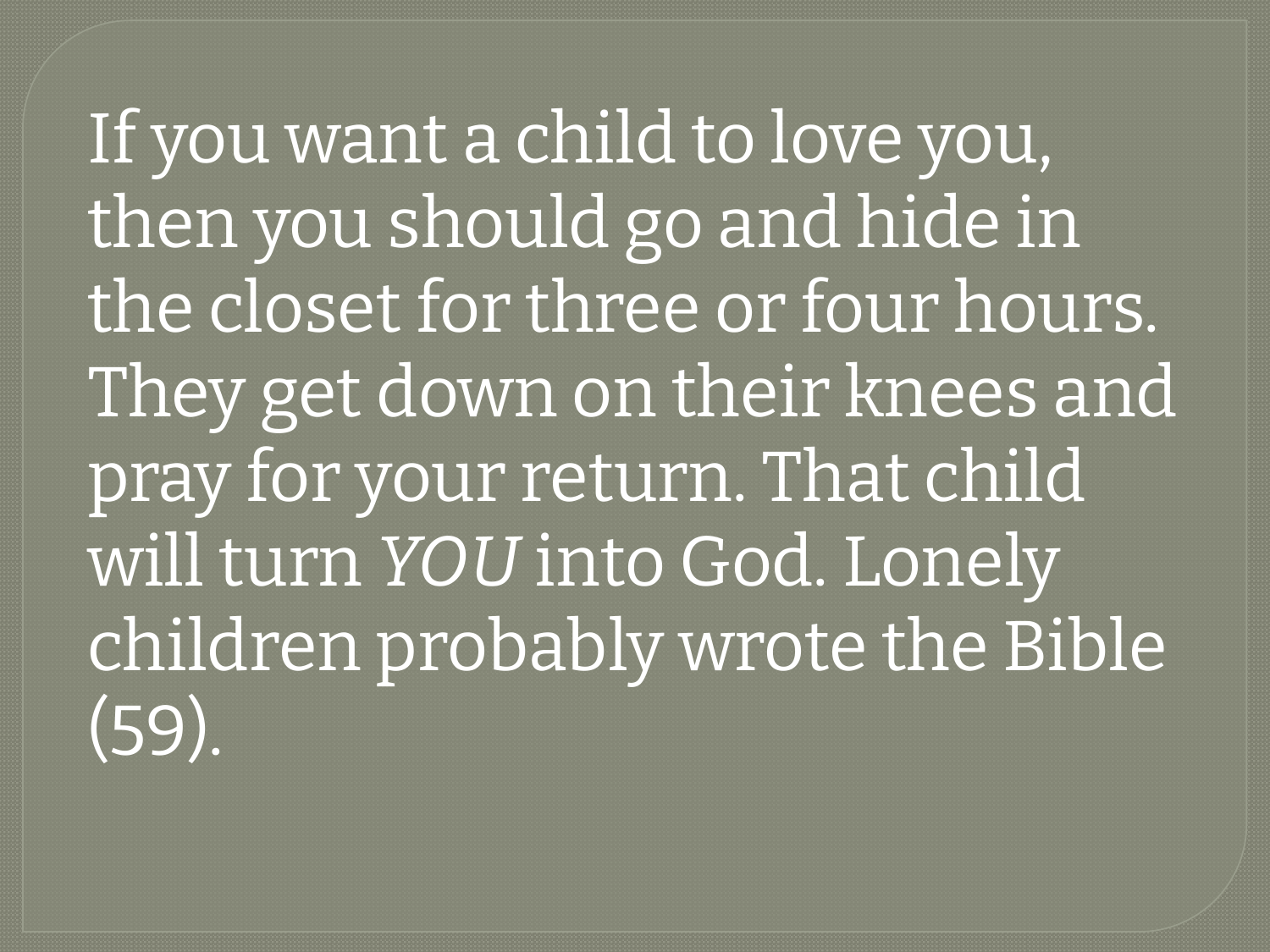

If you want a child to love you, then you should go and hide in the closet for three or four hours. They get down on their knees and pray for your return. That child will turn YOU into God. Lonely children probably wrote the Bible (59).